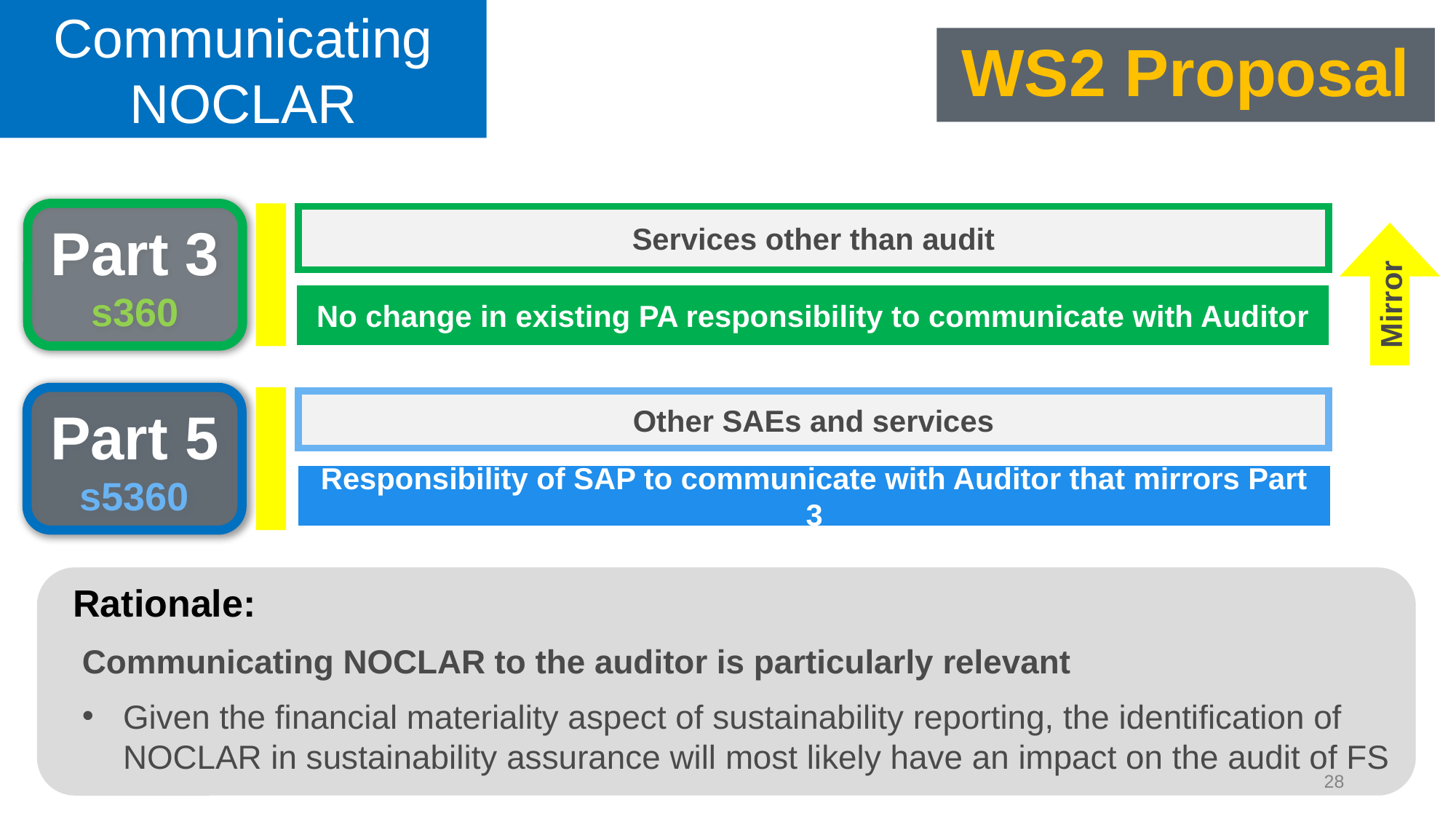

Communicating NOCLAR
WS2 Proposal
Part 3
s360

Services other than audit
Mirror
No change in existing PA responsibility to communicate with Auditor

Part 5
s5360
Other SAEs and services
Responsibility of SAP to communicate with Auditor that mirrors Part 3
Rationale:
Communicating NOCLAR to the auditor is particularly relevant
Given the financial materiality aspect of sustainability reporting, the identification of NOCLAR in sustainability assurance will most likely have an impact on the audit of FS

28